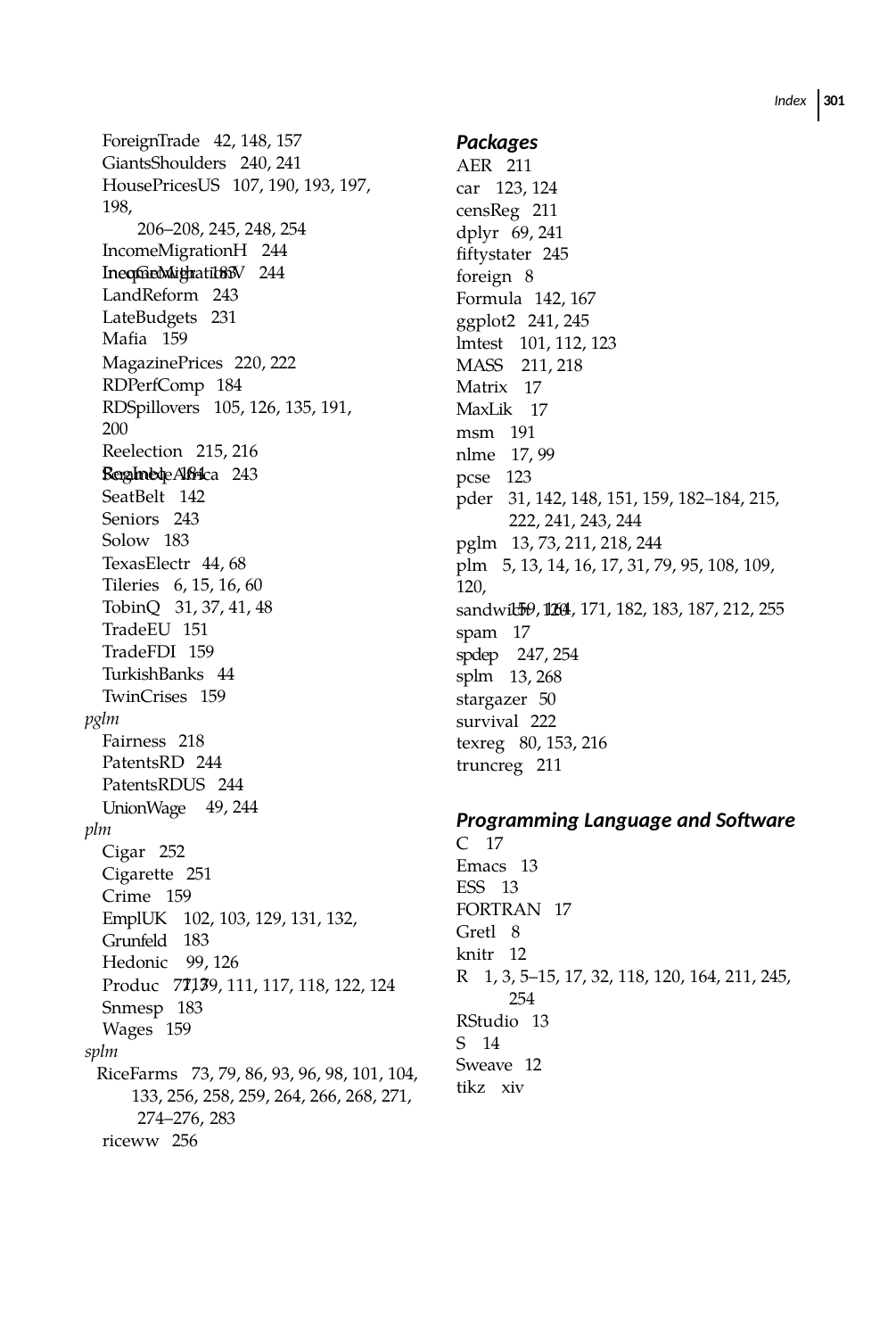

Index  301

Packages
AER  211
car  123, 124
censReg 211
dplyr 69, 241
ﬁftystater 245
foreign 8
Formula 142, 167
ggplot2 241, 245
ForeignTrade 42, 148, 157
GiantsShoulders  240, 241
HousePricesUS 107, 190, 193, 197, 198,
206–208, 245, 248, 254
IncomeMigrationH  244
IncomeMigrationV 244
| IneqGrowth | 183 |
| --- | --- |
| LandReform | 243 |
| LateBudgets | 231 |
| Maﬁa 159 |  |
lmtest MASS
Matrix MaxLik
101, 112, 123
211, 218
17
17
MagazinePrices 220, 222
RDPerfComp 184
RDSpillovers 105, 126, 135, 191, 200
Reelection 215, 216
RegIneq 184
msm  191
nlme  17, 99
pcse  123
pder  31, 142, 148, 151, 159, 182–184, 215,
222, 241, 243, 244
pglm  13, 73, 211, 218, 244
plm  5, 13, 14, 16, 17, 31, 79, 95, 108, 109, 120,
159, 164, 171, 182, 183, 187, 212, 255
ScrambleAfrica 243
SeatBelt  142
Seniors  243
Solow 183
TexasElectr 44, 68
Tileries  6, 15, 16, 60
TobinQ  31, 37, 41, 48
TradeEU 151
TradeFDI 159
TurkishBanks 44
TwinCrises 159
pglm
Fairness 218
PatentsRD 244
PatentsRDUS 244
sandwich 120
spam spdep splm
17
247, 254
13, 268
stargazer 50
survival 222
texreg  80, 153, 216
truncreg 211
UnionWage
plm
Cigar 252
49, 244
Programming Language and Software
C  17
Emacs  13
ESS  13
FORTRAN 17
Gretl  8
knitr  12
R  1, 3, 5–15, 17, 32, 118, 120, 164, 211, 245,
254
RStudio 13
S  14
Sweave 12 tikz  xiv
Cigarette 251
Crime  159
EmplUK Grunfeld Hedonic
102, 103, 129, 131, 132, 183
99, 126
113
Produc  77, 79, 111, 117, 118, 122, 124
Snmesp 183
Wages 159
splm
RiceFarms 73, 79, 86, 93, 96, 98, 101, 104,
133, 256, 258, 259, 264, 266, 268, 271,
274–276, 283
riceww 256